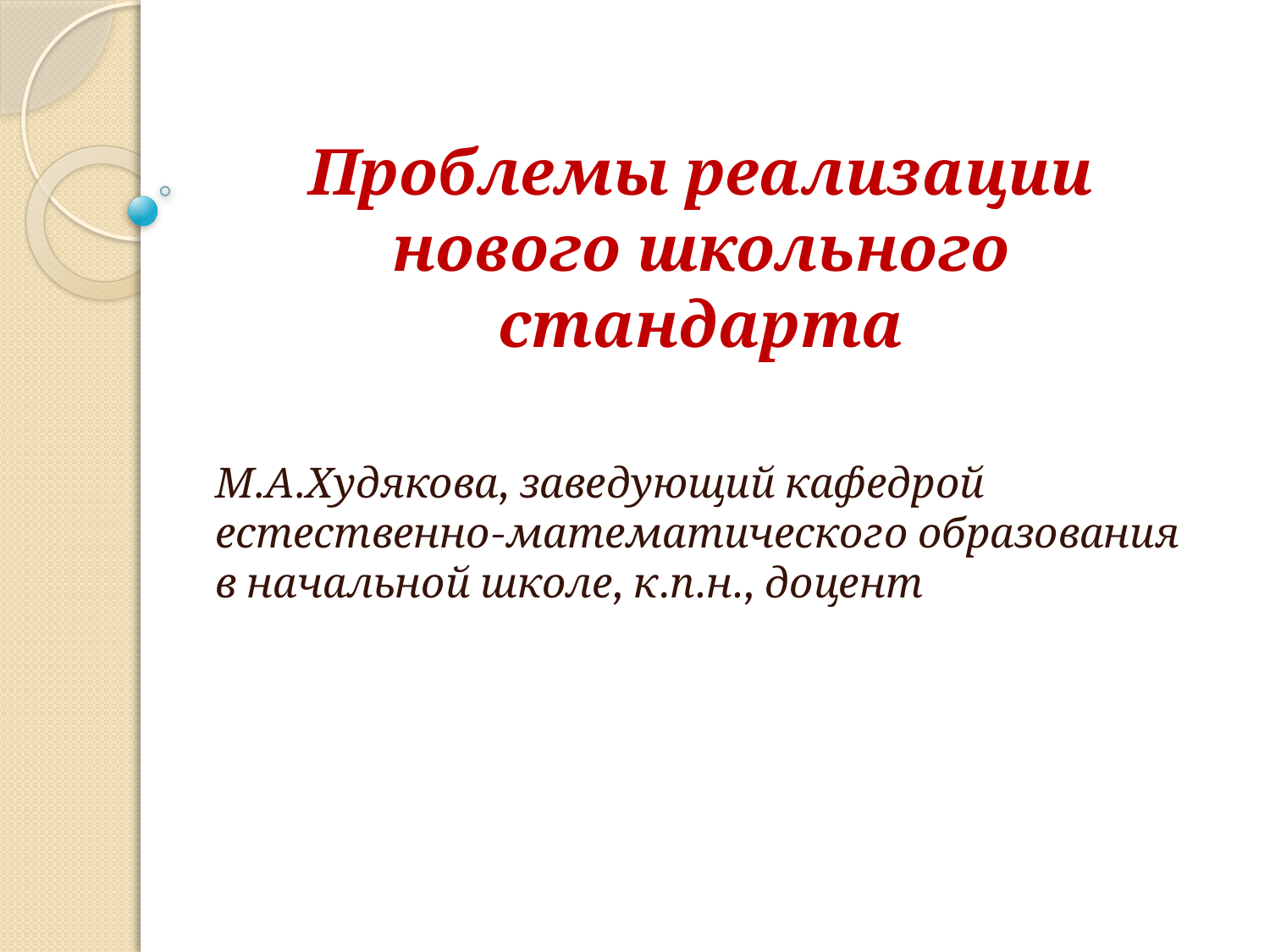

# Проблемы реализации нового школьного стандарта
М.А.Худякова, заведующий кафедрой естественно-математического образования
в начальной школе, к.п.н., доцент